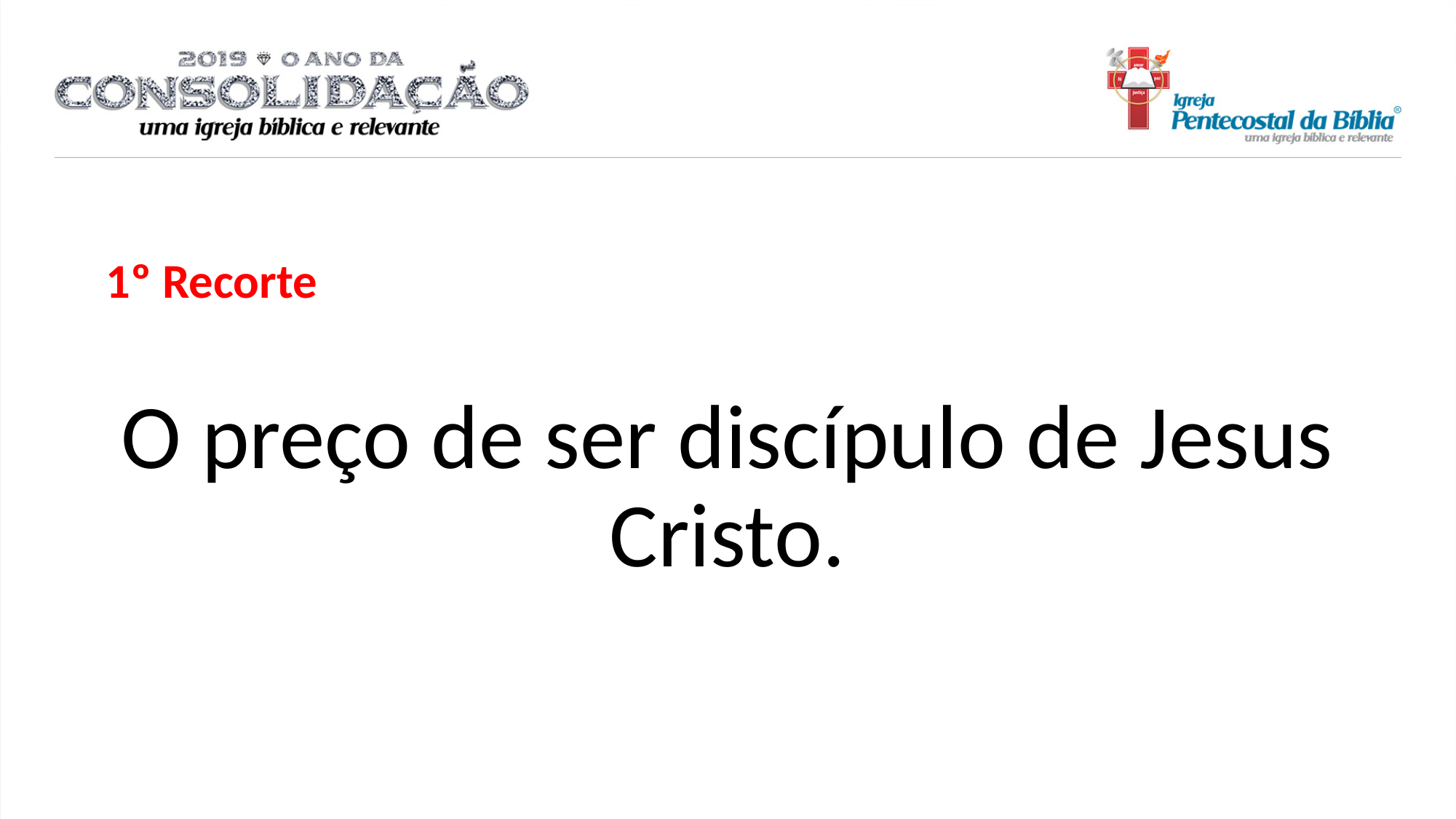

1º Recorte

O preço de ser discípulo de Jesus Cristo.